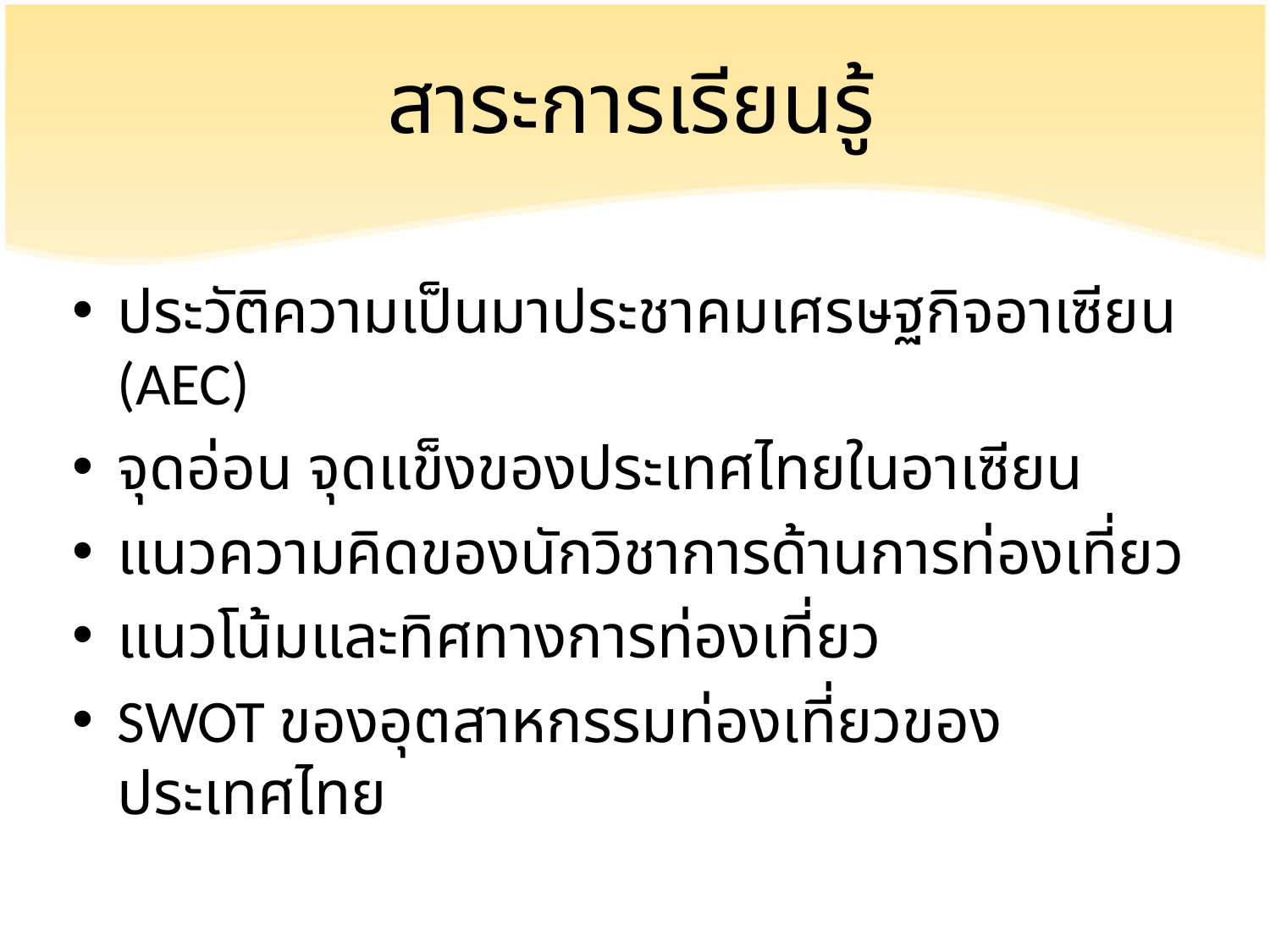

# สาระการเรียนรู้
ประวัติความเป็นมาประชาคมเศรษฐกิจอาเซียน (AEC)
จุดอ่อน จุดแข็งของประเทศไทยในอาเซียน
แนวความคิดของนักวิชาการด้านการท่องเที่ยว
แนวโน้มและทิศทางการท่องเที่ยว
SWOT ของอุตสาหกรรมท่องเที่ยวของประเทศไทย